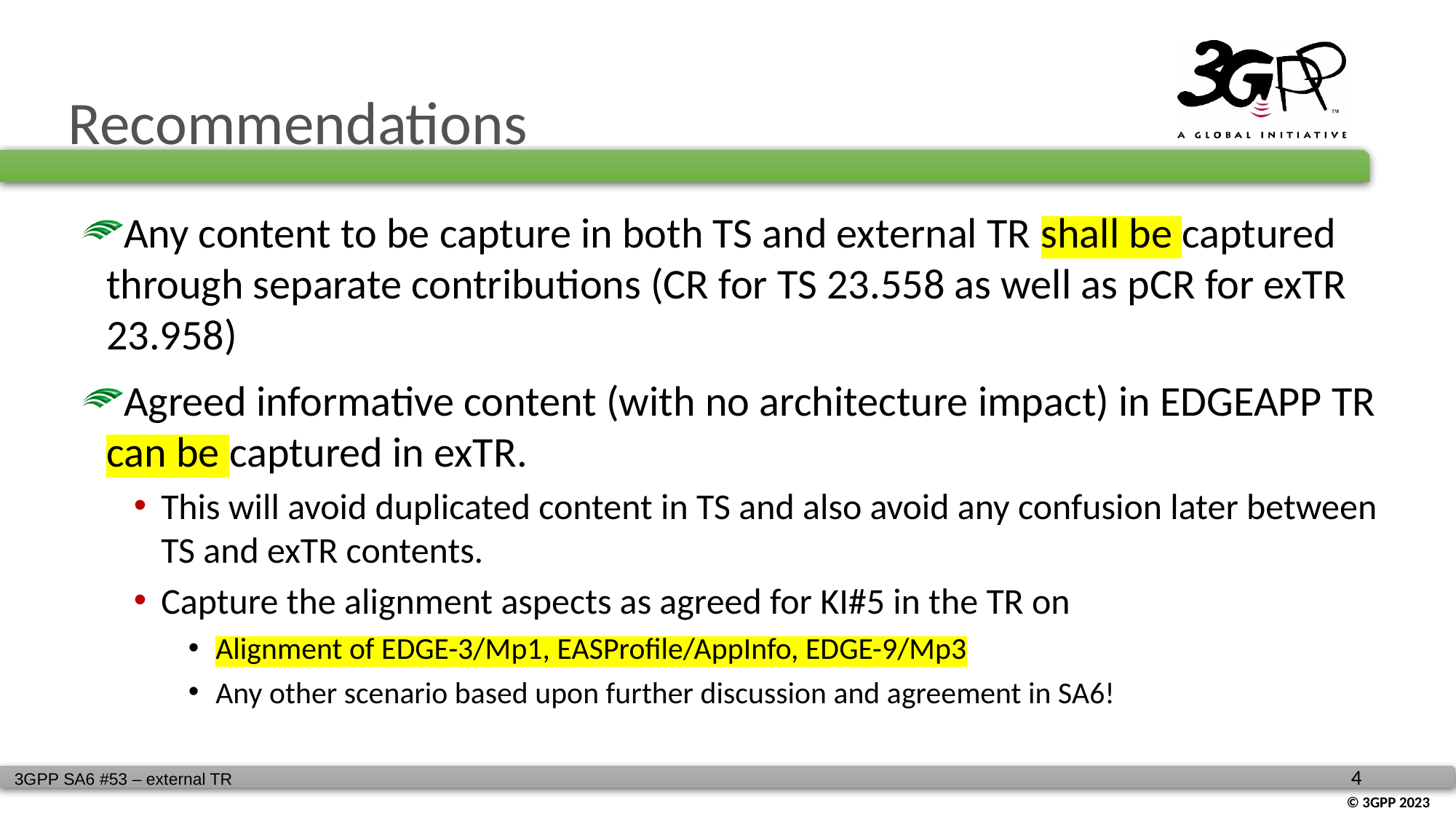

# Recommendations
Any content to be capture in both TS and external TR shall be captured through separate contributions (CR for TS 23.558 as well as pCR for exTR 23.958)
Agreed informative content (with no architecture impact) in EDGEAPP TR can be captured in exTR.
This will avoid duplicated content in TS and also avoid any confusion later between TS and exTR contents.
Capture the alignment aspects as agreed for KI#5 in the TR on
Alignment of EDGE-3/Mp1, EASProfile/AppInfo, EDGE-9/Mp3
Any other scenario based upon further discussion and agreement in SA6!